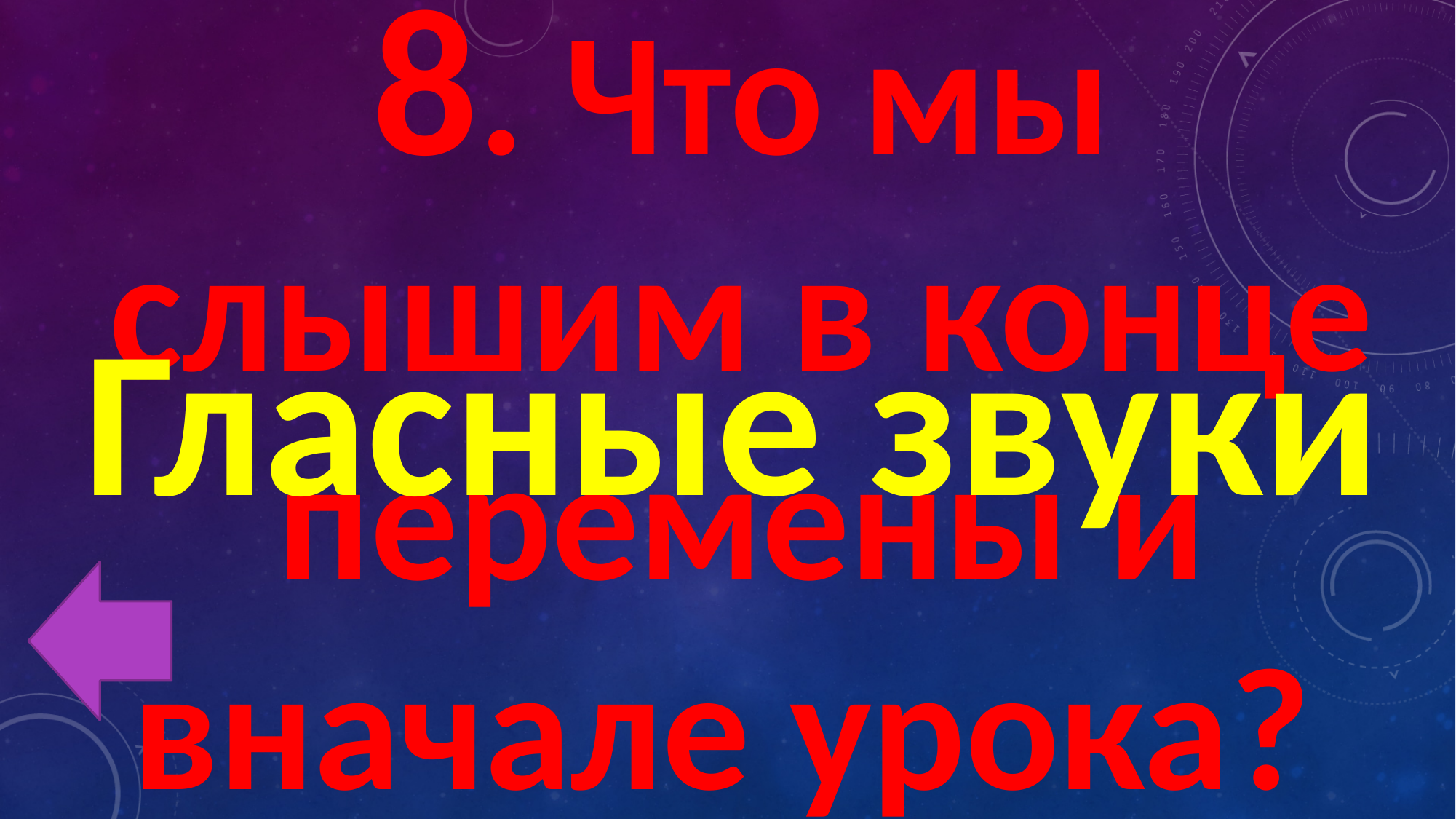

8. Что мы слышим в конце перемены и вначале урока?
Гласные звуки